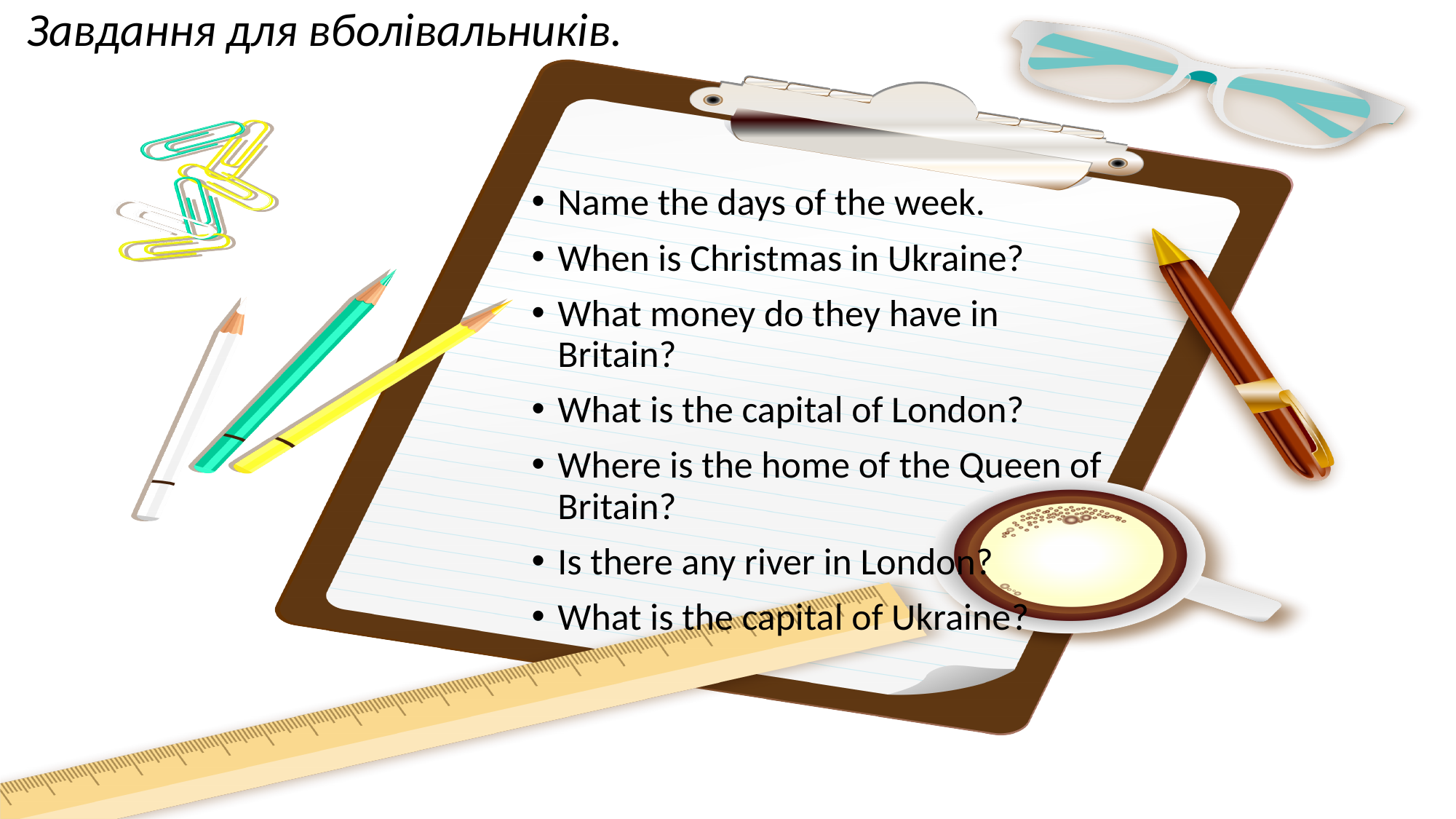

# Завдання для вболівальників.
Name the days of the week.
When is Christmas in Ukraine?
What money do they have in Britain?
What is the capital of London?
Where is the home of the Queen of Britain?
Is there any river in London?
What is the capital of Ukraine?